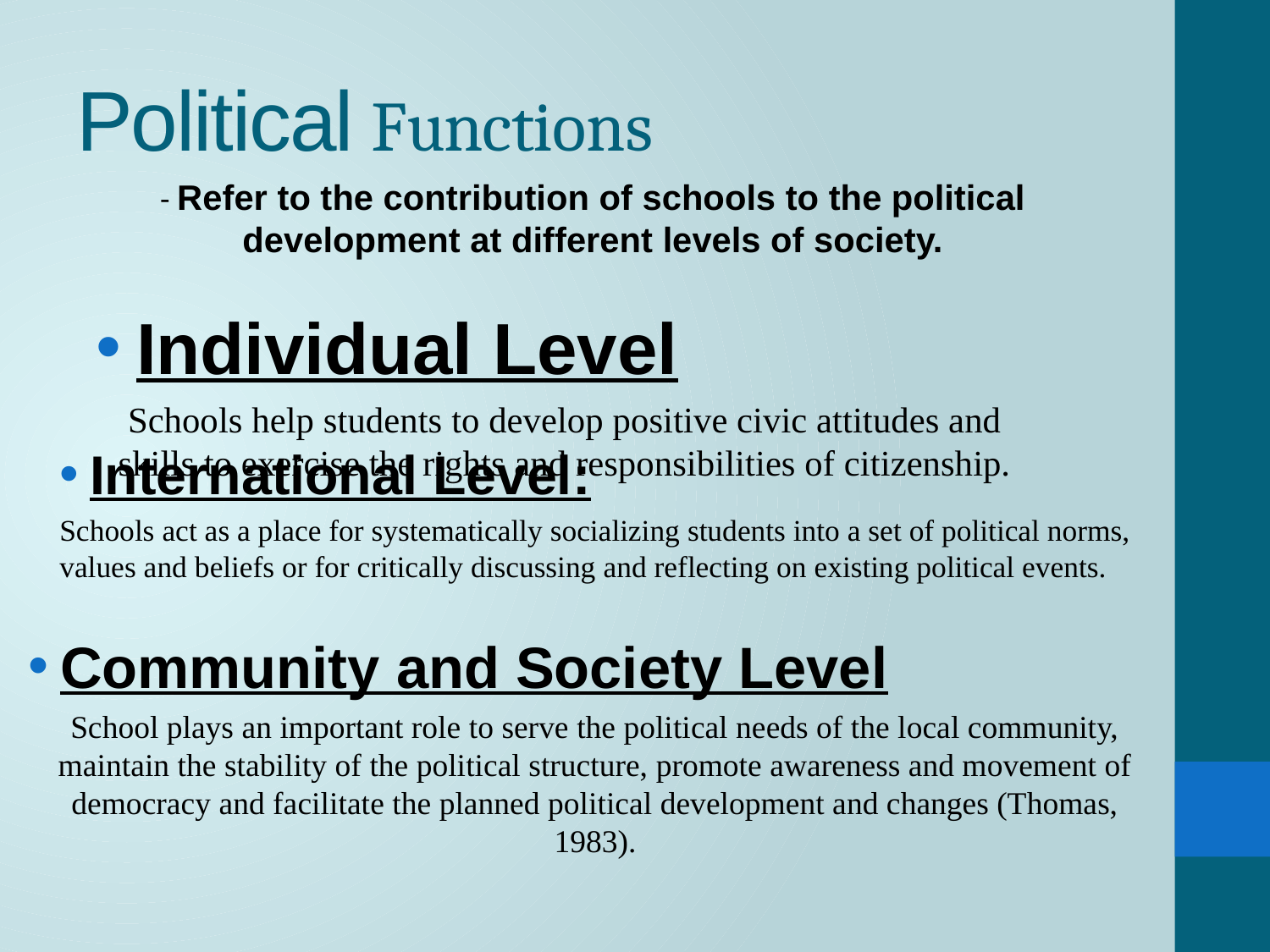

# Political Functions
- Refer to the contribution of schools to the political development at different levels of society.
Individual Level
Schools help students to develop positive civic attitudes and skills to exercise the rights and responsibilities of citizenship.
International Level:
Schools act as a place for systematically socializing students into a set of political norms, values and beliefs or for critically discussing and reflecting on existing political events.
Community and Society Level
School plays an important role to serve the political needs of the local community, maintain the stability of the political structure, promote awareness and movement of democracy and facilitate the planned political development and changes (Thomas, 1983).